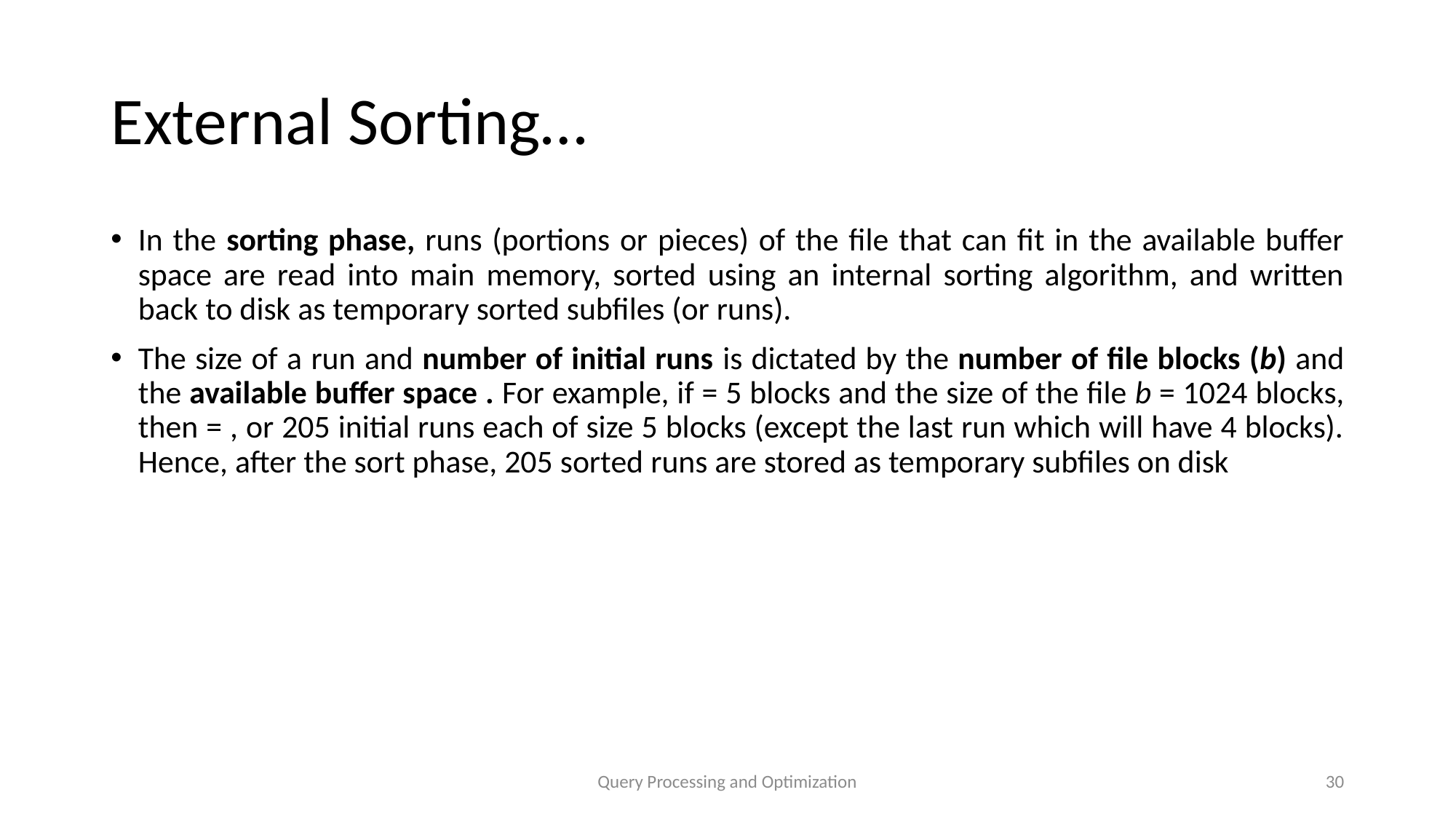

# External Sorting…
In the sorting phase, runs (portions or pieces) of the file that can fit in the available buffer space are read into main memory, sorted using an internal sorting algorithm, and written back to disk as temporary sorted subfiles (or runs).
The size of a run and number of initial runs is dictated by the number of file blocks (b) and the available buffer space . For example, if = 5 blocks and the size of the file b = 1024 blocks, then = , or 205 initial runs each of size 5 blocks (except the last run which will have 4 blocks). Hence, after the sort phase, 205 sorted runs are stored as temporary subfiles on disk
Query Processing and Optimization
30